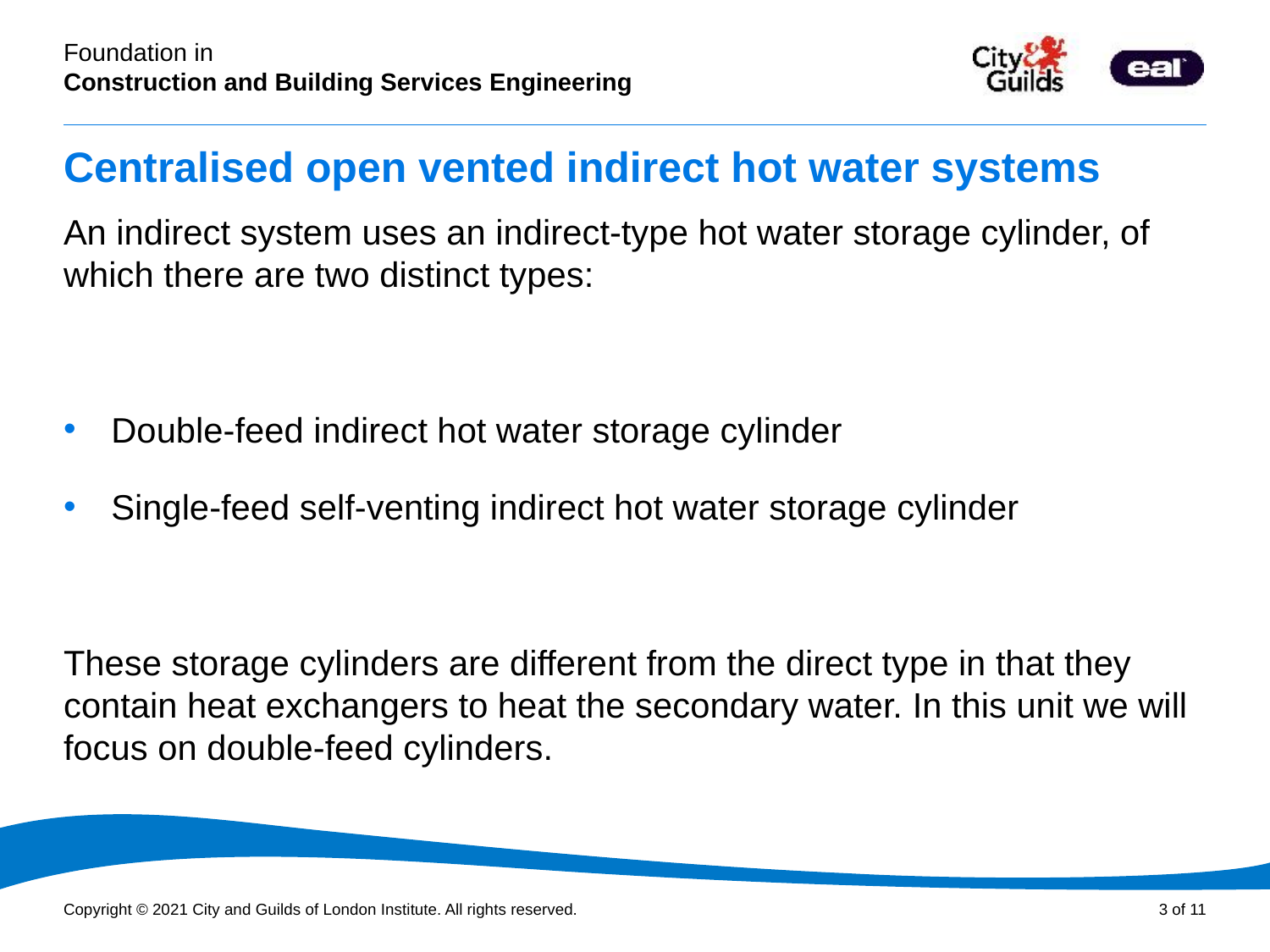

# Centralised open vented indirect hot water systems
An indirect system uses an indirect-type hot water storage cylinder, of which there are two distinct types:

Double-feed indirect hot water storage cylinder
Single-feed self-venting indirect hot water storage cylinder

These storage cylinders are different from the direct type in that they contain heat exchangers to heat the secondary water. In this unit we will focus on double-feed cylinders.